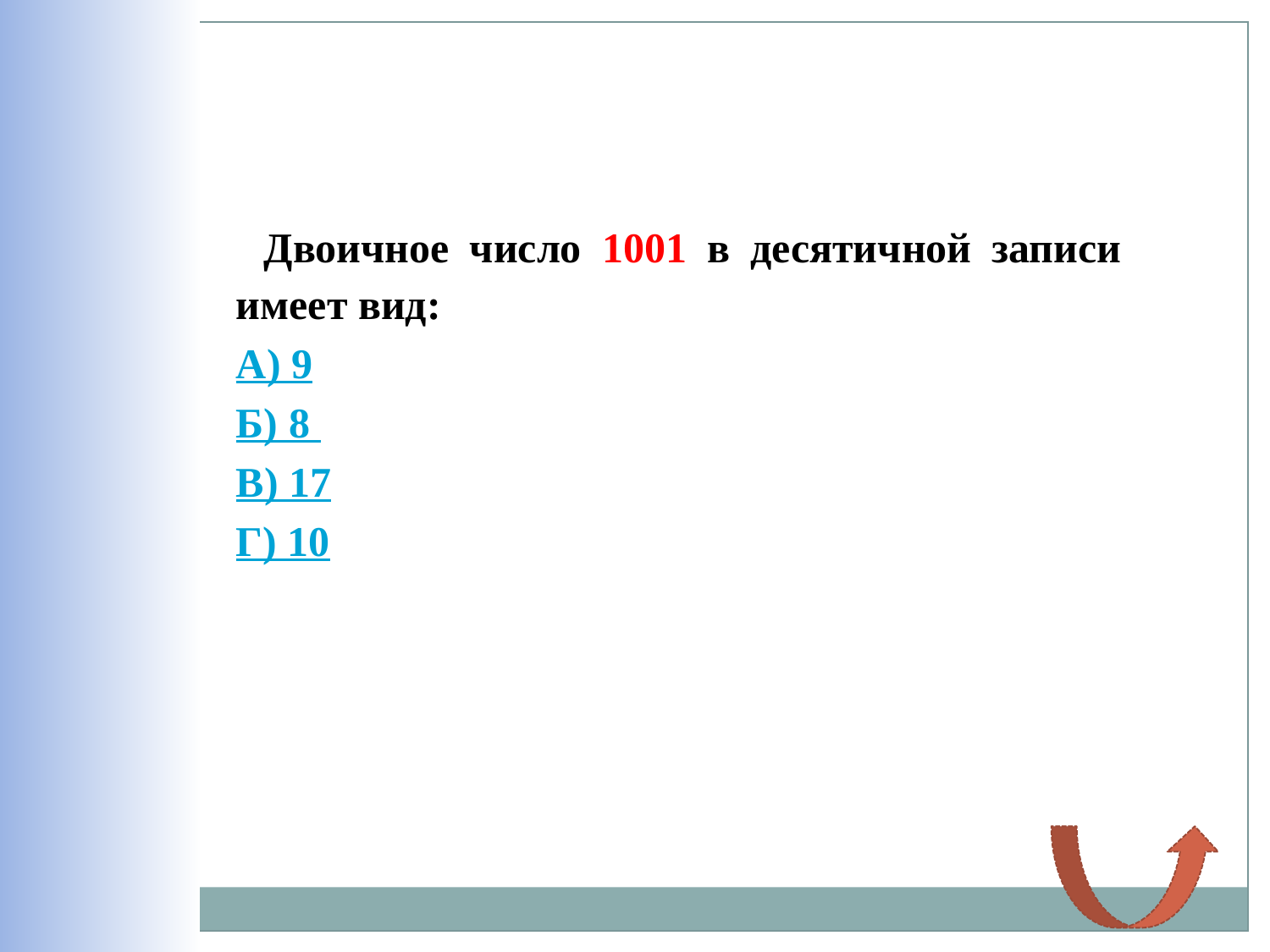

Двоичное число 1001 в десятичной записи имеет вид:
А) 9
Б) 8
В) 17
Г) 10